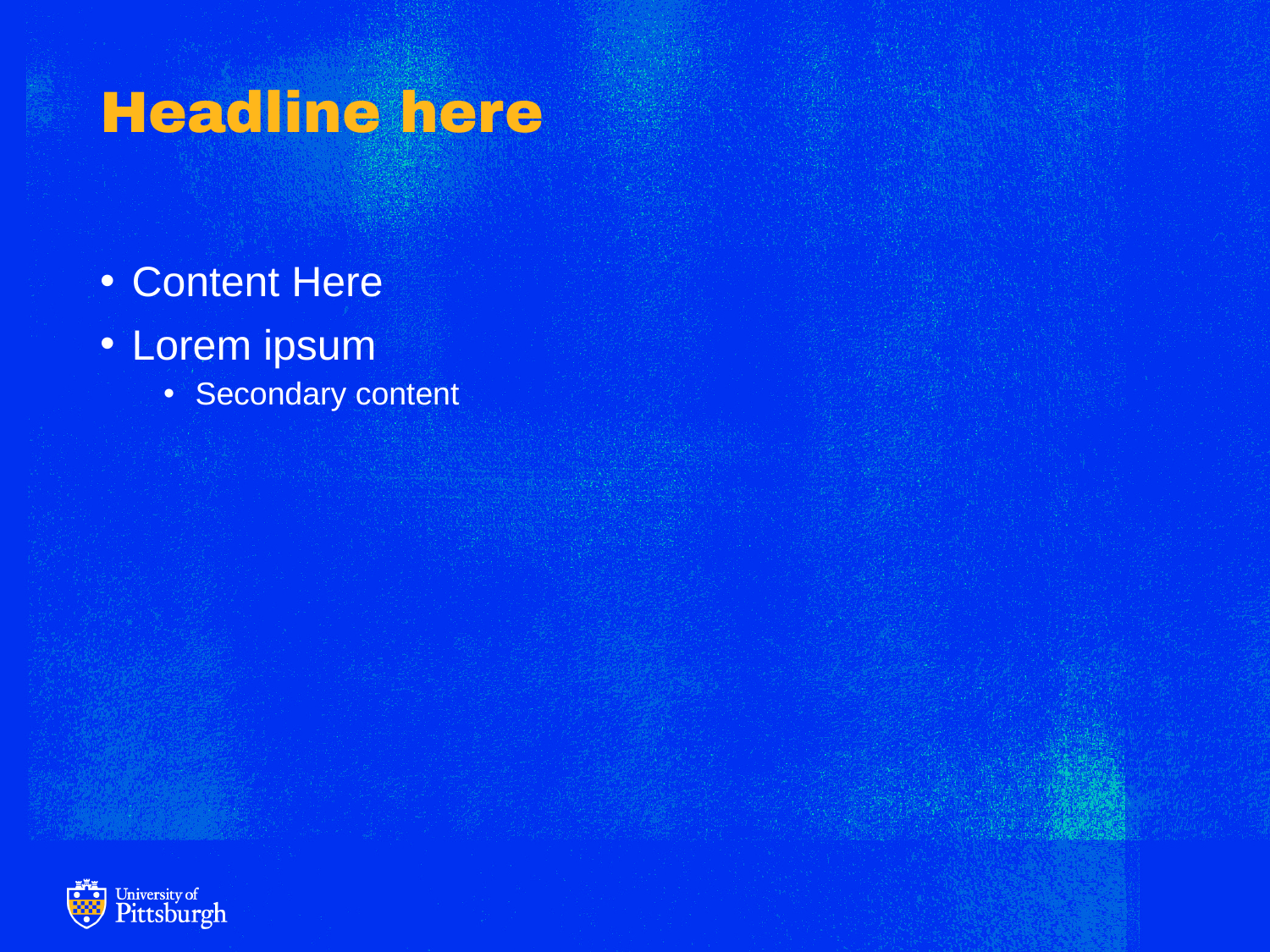

# Headline here
Content Here
Lorem ipsum
Secondary content